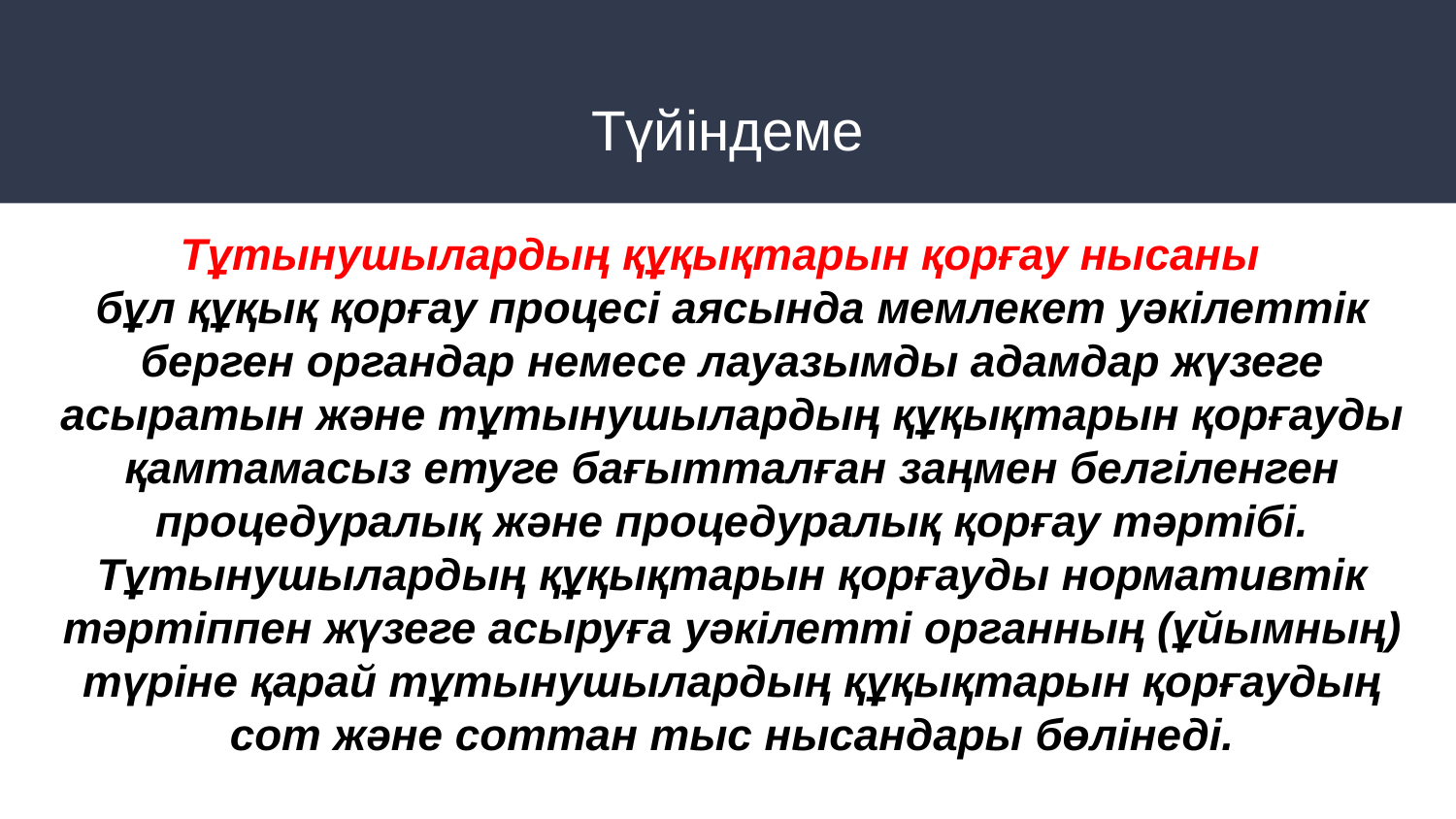

# Түйіндеме
Тұтынушылардың құқықтарын қорғау нысаны
бұл құқық қорғау процесі аясында мемлекет уәкілеттік берген органдар немесе лауазымды адамдар жүзеге асыратын және тұтынушылардың құқықтарын қорғауды қамтамасыз етуге бағытталған заңмен белгіленген процедуралық және процедуралық қорғау тәртібі. Тұтынушылардың құқықтарын қорғауды нормативтік тәртіппен жүзеге асыруға уәкілетті органның (ұйымның) түріне қарай тұтынушылардың құқықтарын қорғаудың сот және соттан тыс нысандары бөлінеді.